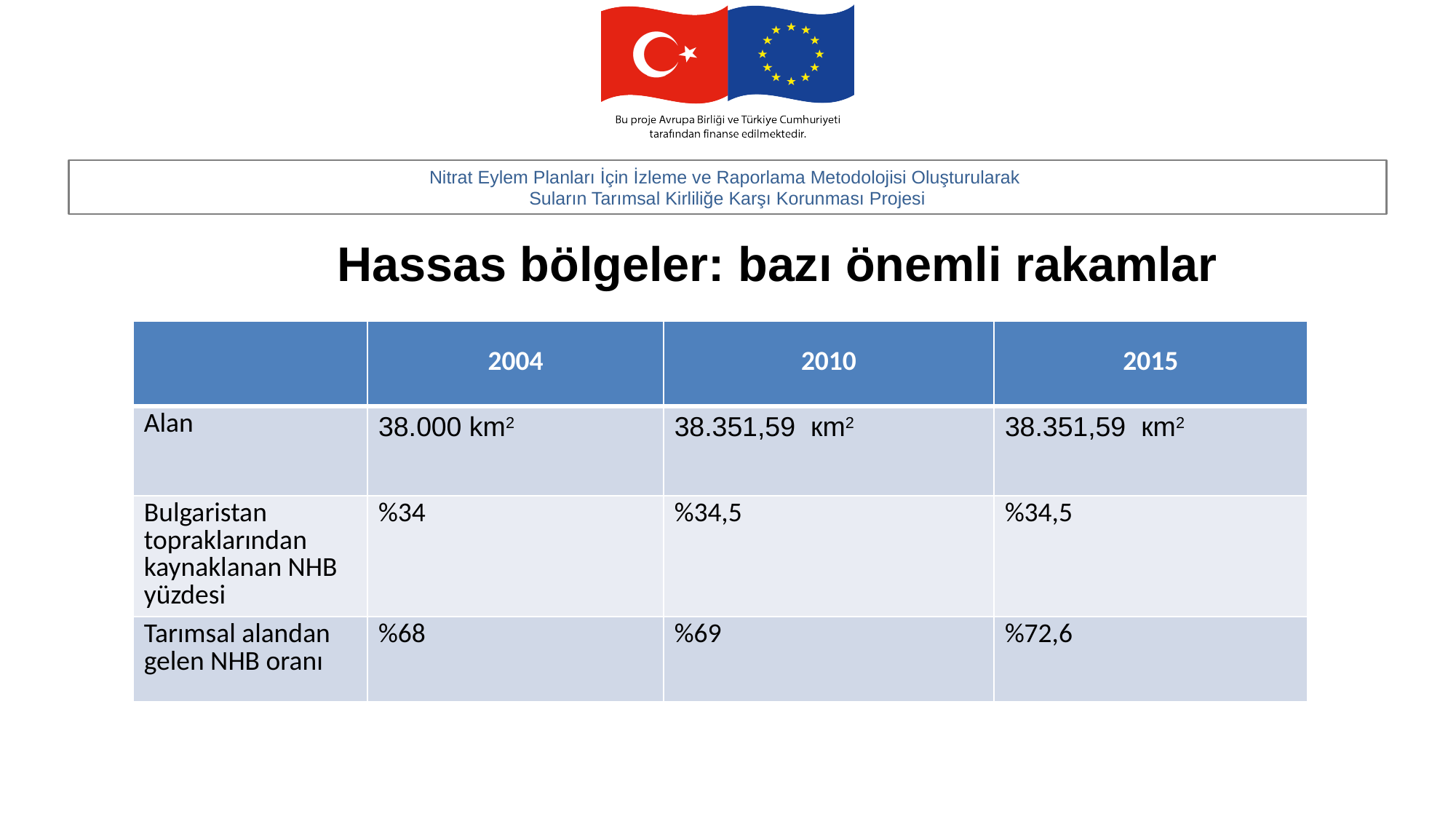

#
Hassas bölgeler: bazı önemli rakamlar
|  | 2004 | 2010 | 2015 |
| --- | --- | --- | --- |
| Alan | 38.000 km2 | 38.351,59 кm2 | 38.351,59 кm2 |
| Bulgaristan topraklarından kaynaklanan NHB yüzdesi | %34 | %34,5 | %34,5 |
| Tarımsal alandan gelen NHB oranı | %68 | %69 | %72,6 |